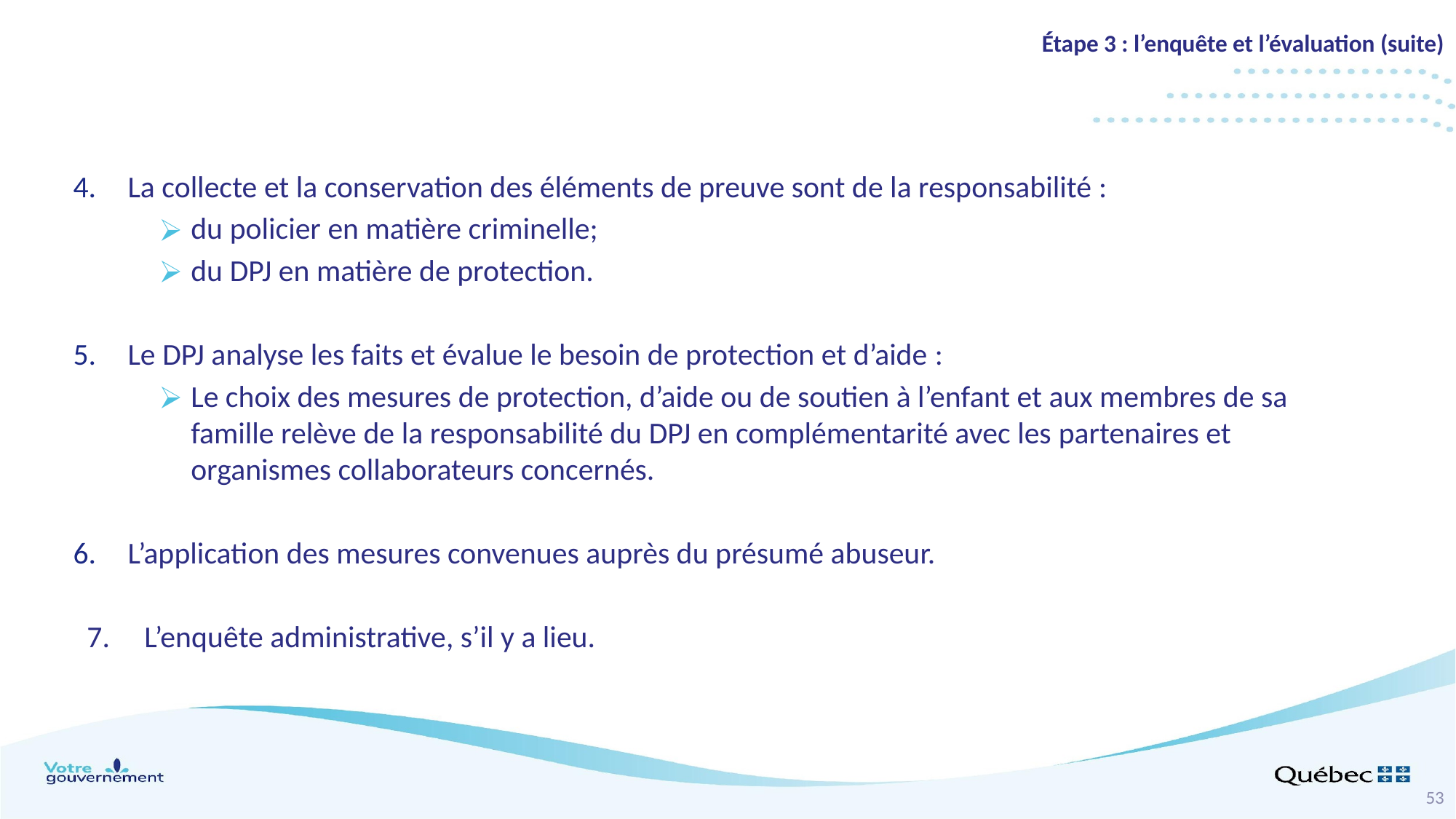

Étape 3 : l’enquête et l’évaluation (suite)

La collecte et la conservation des éléments de preuve sont de la responsabilité :
du policier en matière criminelle;
du DPJ en matière de protection.

Le DPJ analyse les faits et évalue le besoin de protection et d’aide :
Le choix des mesures de protection, d’aide ou de soutien à l’enfant et aux membres de sa famille relève de la responsabilité du DPJ en complémentarité avec les partenaires et organismes collaborateurs concernés.

L’application des mesures convenues auprès du présumé abuseur.

7.     L’enquête administrative, s’il y a lieu.

53